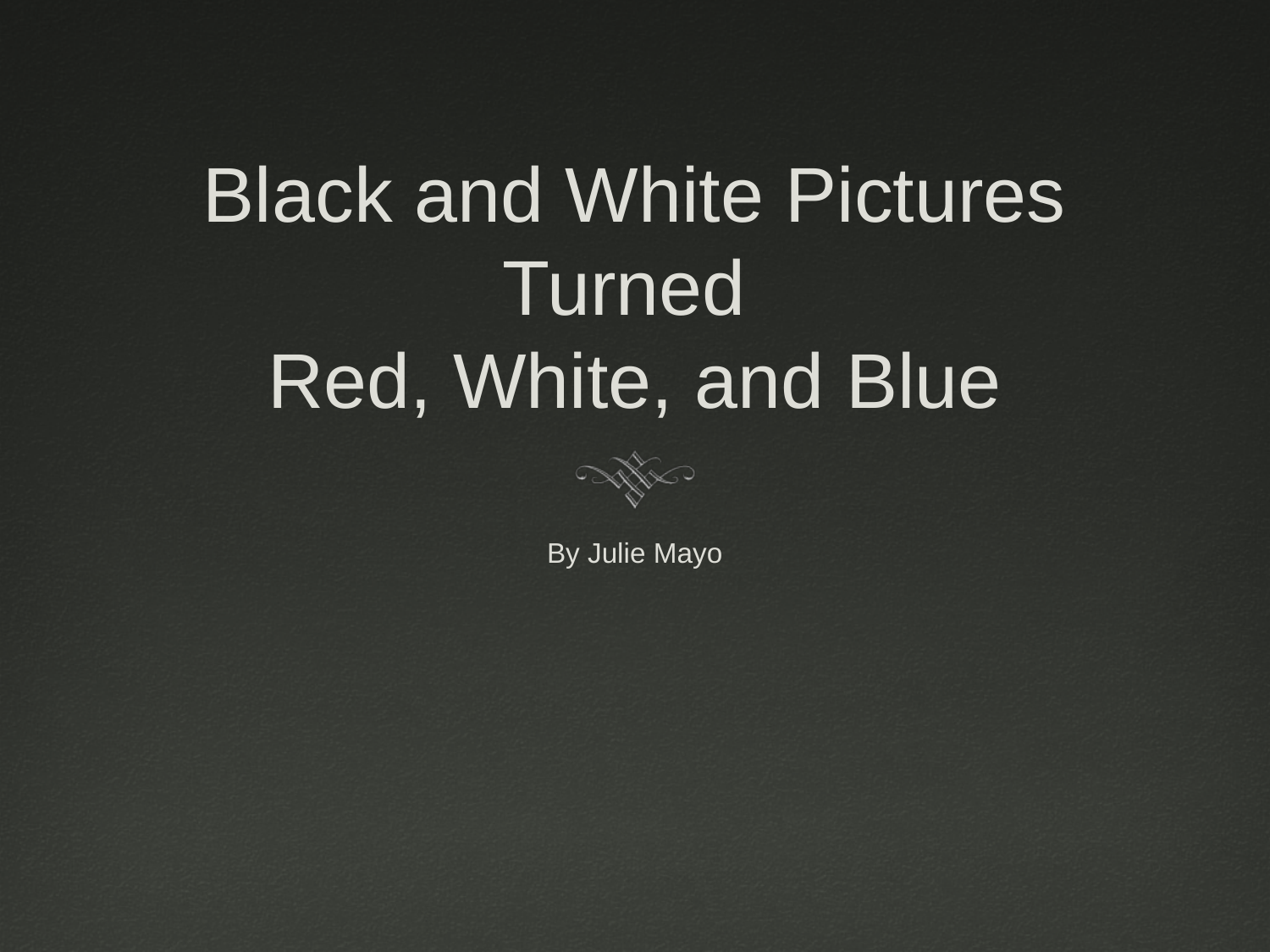

# Black and White Pictures Turned Red, White, and Blue
By Julie Mayo